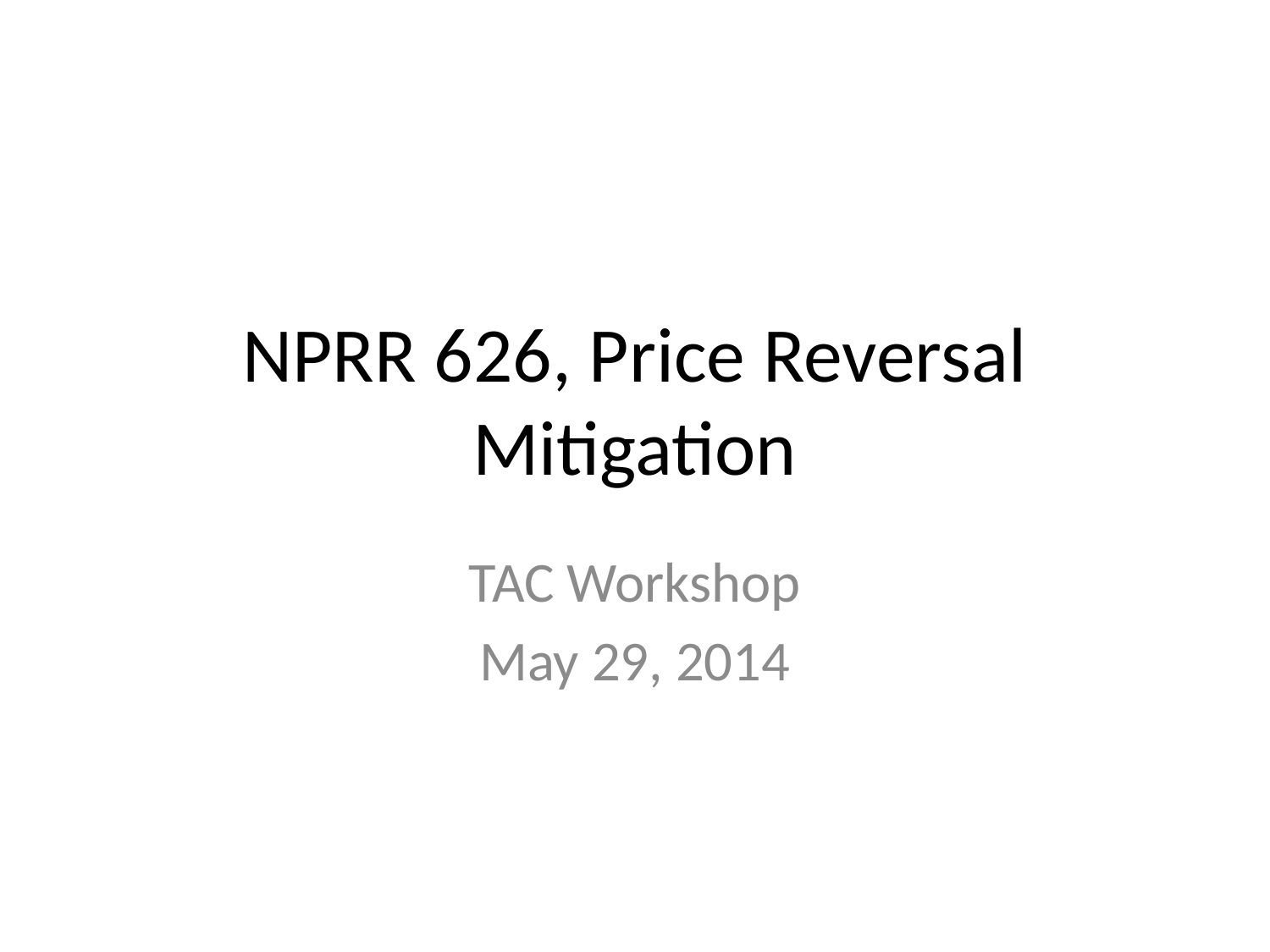

# NPRR 626, Price Reversal Mitigation
TAC Workshop
May 29, 2014